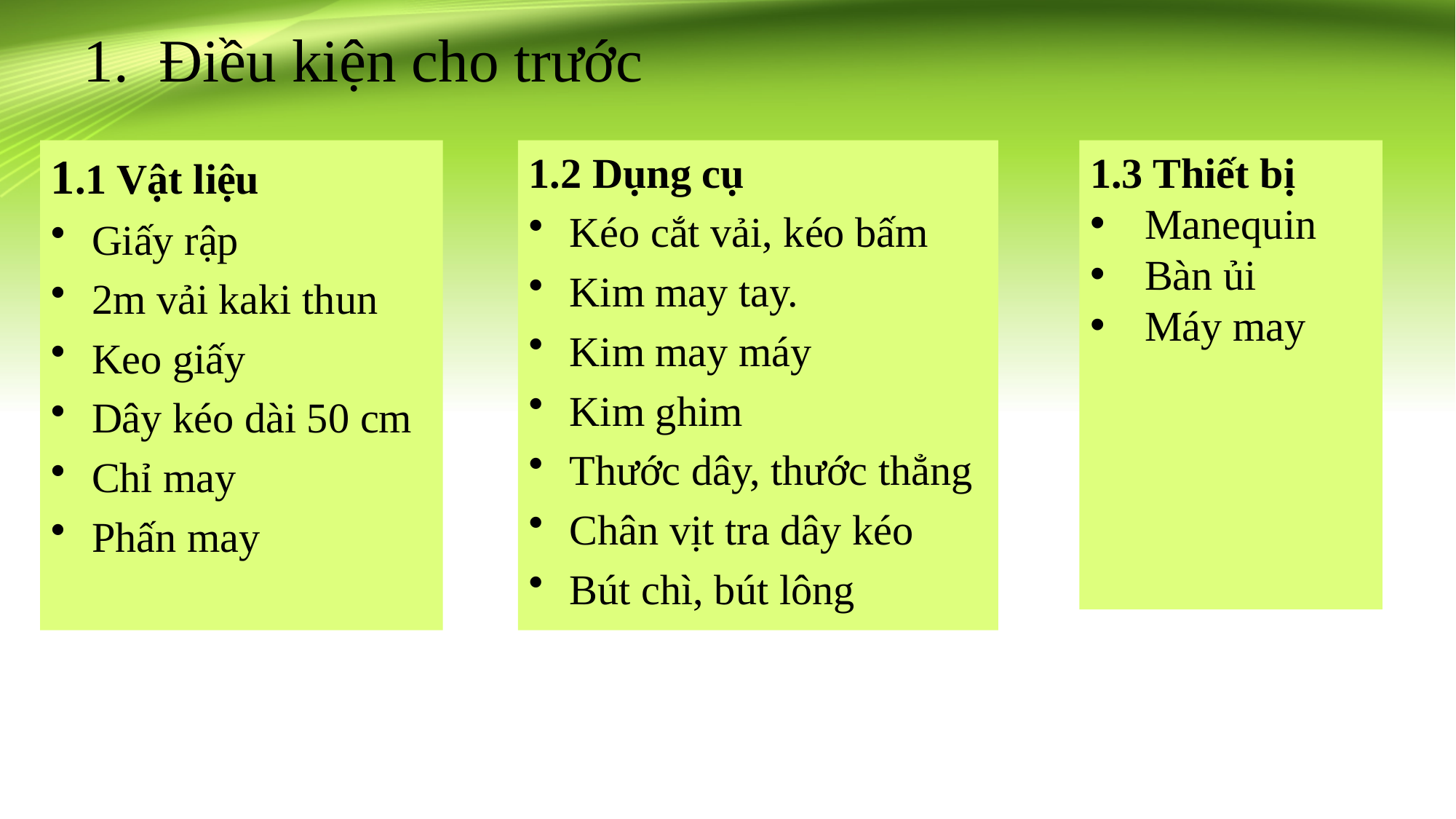

# 1.  Điều kiện cho trước
1.1 Vật liệu
Giấy rập
2m vải kaki thun
Keo giấy
Dây kéo dài 50 cm
Chỉ may
Phấn may
1.2 Dụng cụ
Kéo cắt vải, kéo bấm
Kim may tay.
Kim may máy
Kim ghim
Thước dây, thước thẳng
Chân vịt tra dây kéo
Bút chì, bút lông
1.3 Thiết bị
Manequin
Bàn ủi
Máy may